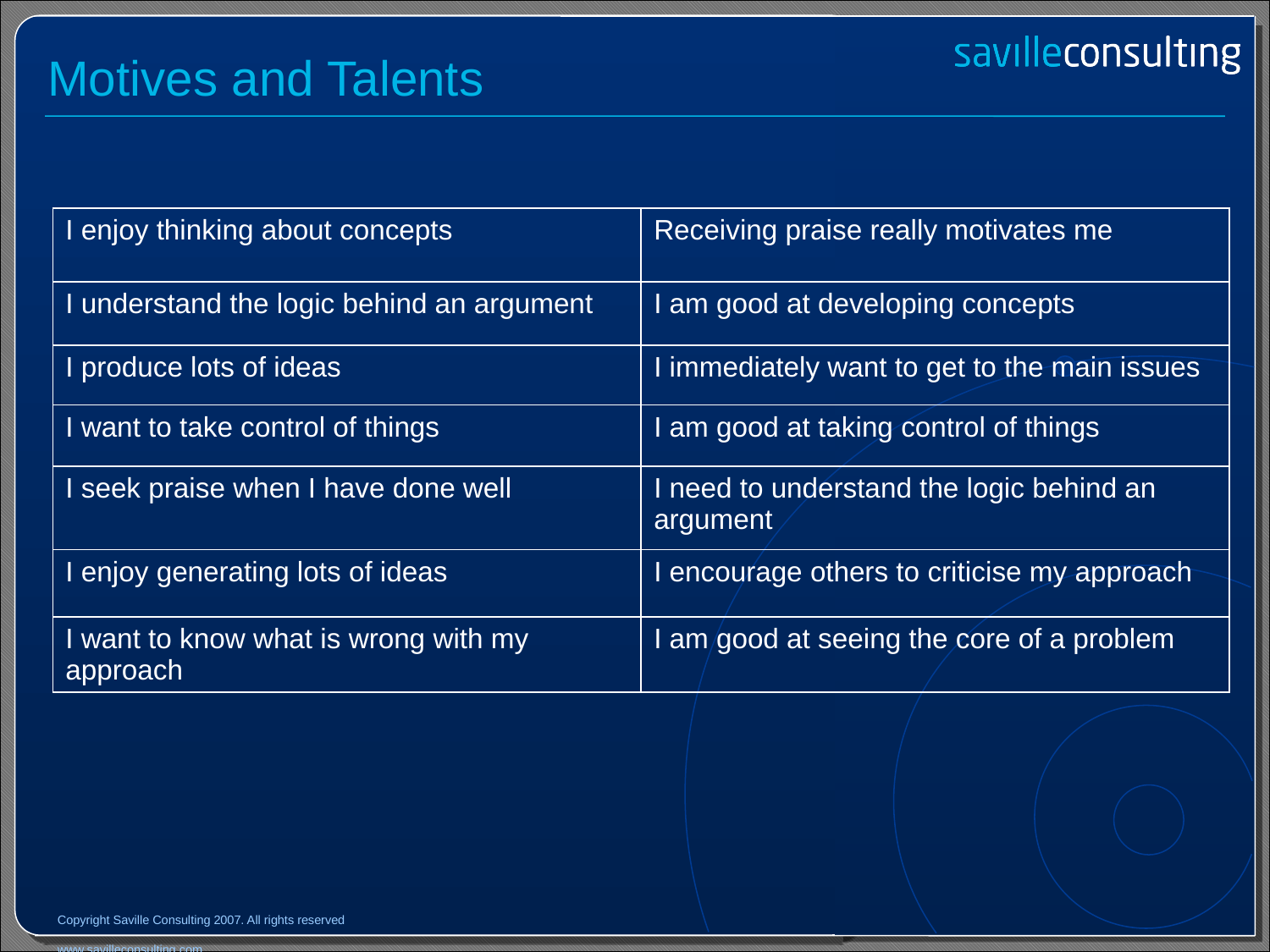

# Motives and Talents

| I enjoy thinking about concepts | Receiving praise really motivates me |
| --- | --- |
| I understand the logic behind an argument | I am good at developing concepts |
| I produce lots of ideas | I immediately want to get to the main issues |
| I want to take control of things | I am good at taking control of things |
| I seek praise when I have done well | I need to understand the logic behind an argument |
| I enjoy generating lots of ideas | I encourage others to criticise my approach |
| I want to know what is wrong with my approach | I am good at seeing the core of a problem |